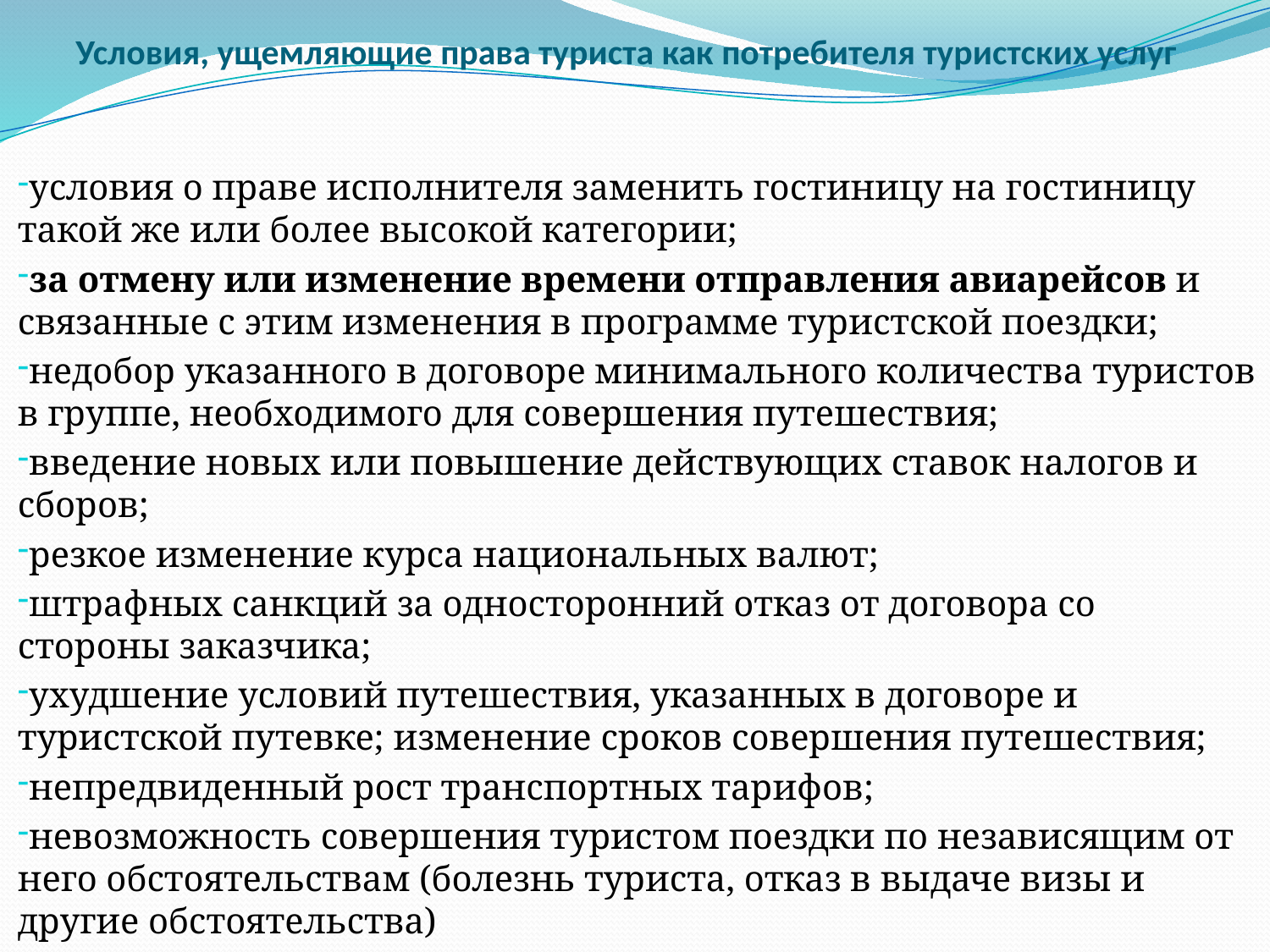

Условия, ущемляющие права туриста как потребителя туристских услуг
условия о праве исполнителя заменить гостиницу на гостиницу такой же или более высокой категории;
за отмену или изменение времени отправления авиарейсов и связанные с этим изменения в программе туристской поездки;
недобор указанного в договоре минимального количества туристов в группе, необходимого для совершения путешествия;
введение новых или повышение действующих ставок налогов и сборов;
резкое изменение курса национальных валют;
штрафных санкций за односторонний отказ от договора со стороны заказчика;
ухудшение условий путешествия, указанных в договоре и туристской путевке; изменение сроков совершения путешествия;
непредвиденный рост транспортных тарифов;
невозможность совершения туристом поездки по независящим от него обстоятельствам (болезнь туриста, отказ в выдаче визы и другие обстоятельства)